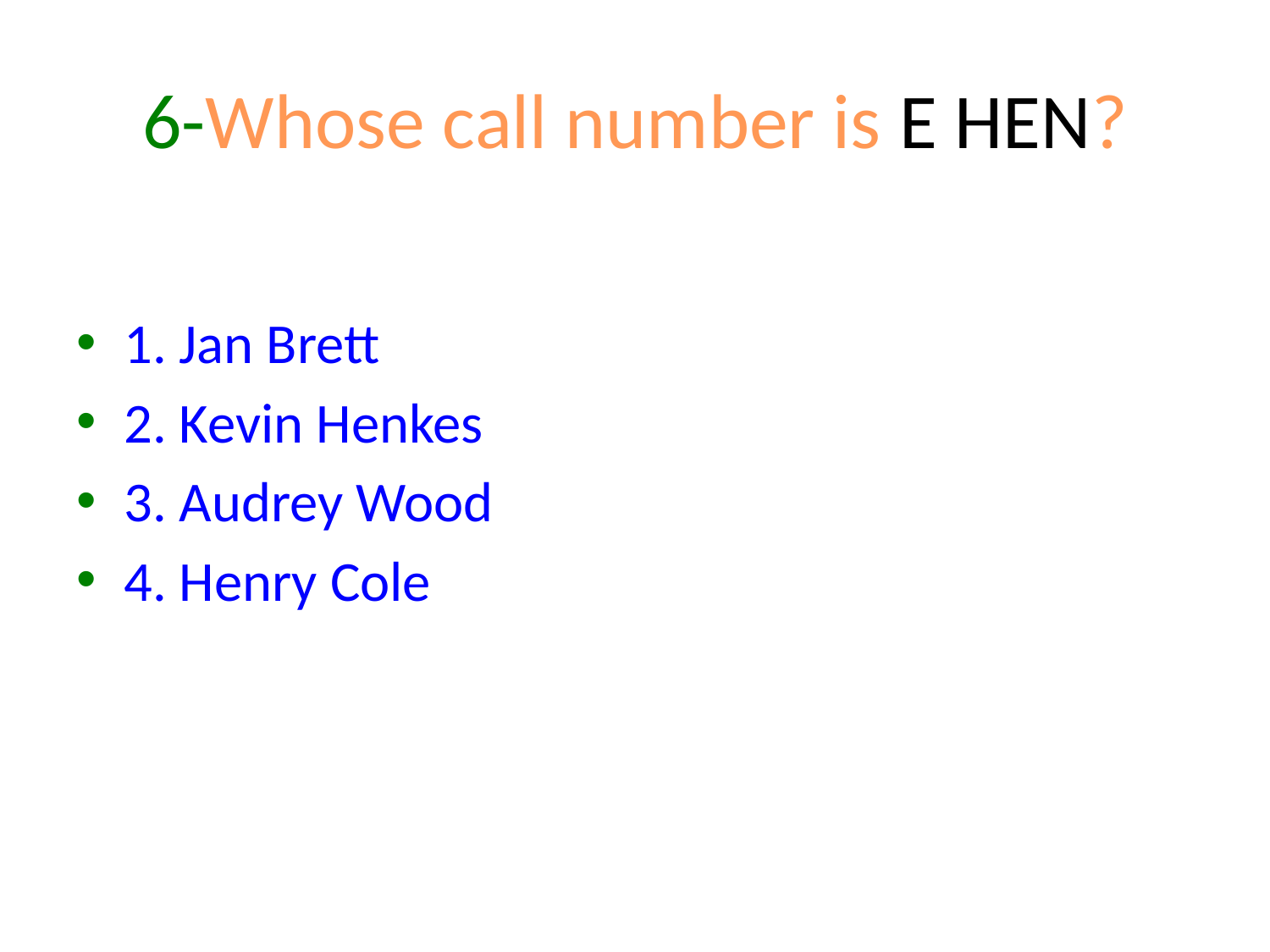

# 6-Whose call number is E HEN?

1. Jan Brett
2. Kevin Henkes
3. Audrey Wood
4. Henry Cole